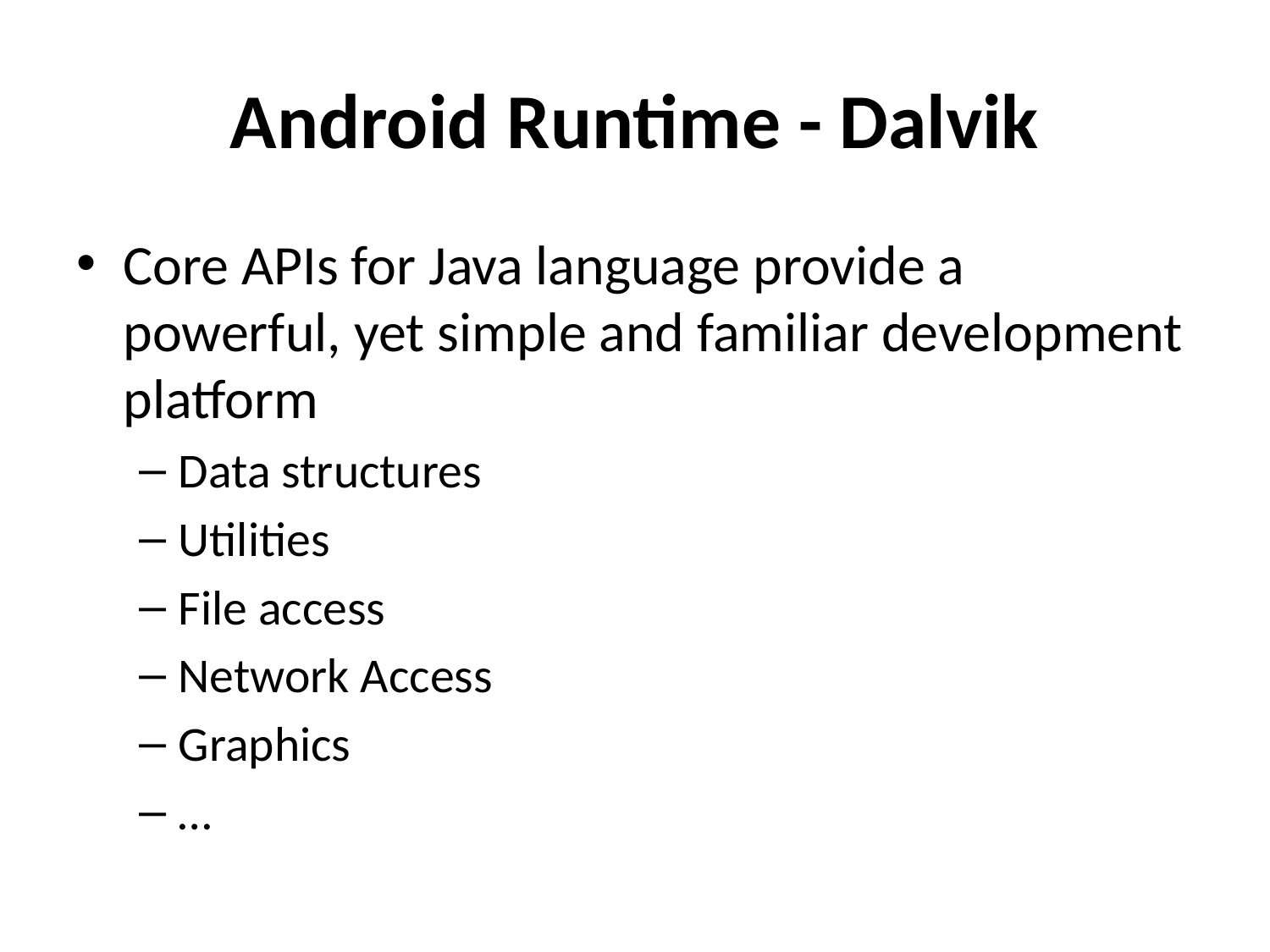

# Android Runtime - Dalvik
Core APIs for Java language provide a powerful, yet simple and familiar development platform
Data structures
Utilities
File access
Network Access
Graphics
…